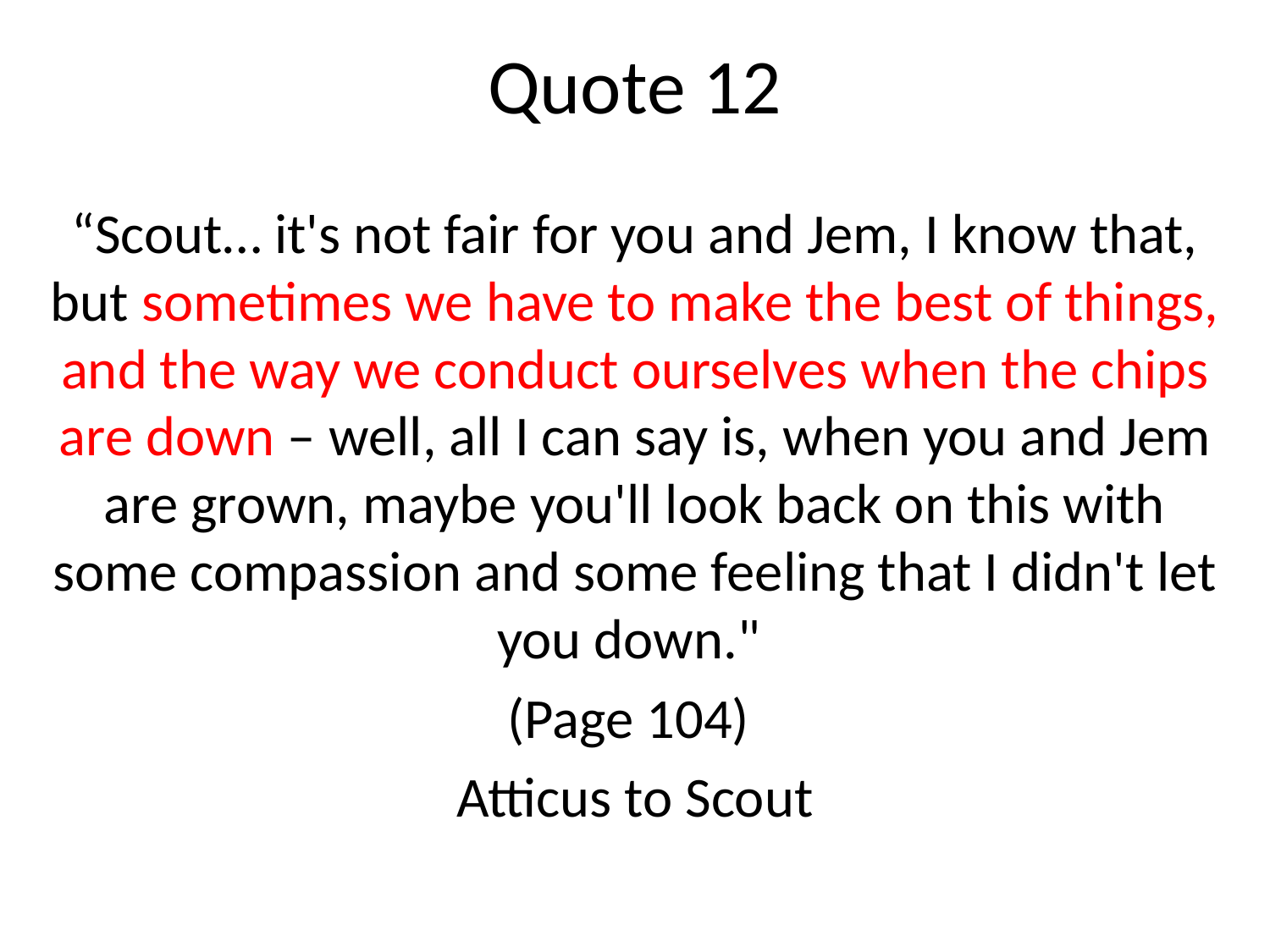

# Quote 12
“Scout… it's not fair for you and Jem, I know that, but sometimes we have to make the best of things, and the way we conduct ourselves when the chips are down – well, all I can say is, when you and Jem are grown, maybe you'll look back on this with some compassion and some feeling that I didn't let you down."
(Page 104)
Atticus to Scout